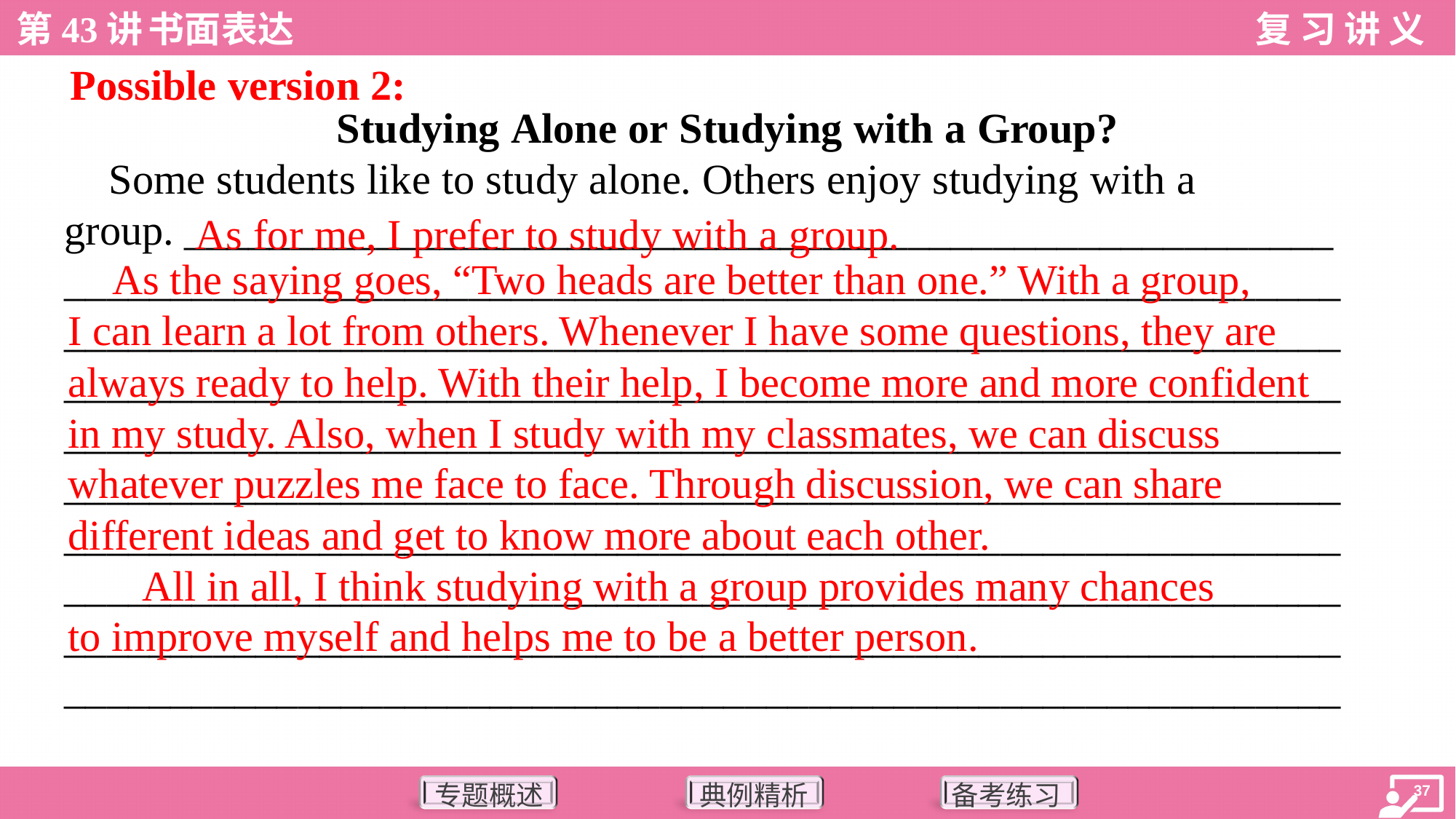

Possible version 2:
Studying Alone or Studying with a Group?
    Some students like to study alone. Others enjoy studying with a
group. ______________________________________________________
____________________________________________________________
____________________________________________________________
____________________________________________________________
____________________________________________________________
____________________________________________________________
____________________________________________________________
____________________________________________________________
____________________________________________________________
____________________________________________________________

As for me, I prefer to study with a group.
    As the saying goes, “Two heads are better than one.” With a group,
I can learn a lot from others. Whenever I have some questions, they are
always ready to help. With their help, I become more and more confident
in my study. Also, when I study with my classmates, we can discuss
whatever puzzles me face to face. Through discussion, we can share
different ideas and get to know more about each other.
       All in all, I think studying with a group provides many chances
to improve myself and helps me to be a better person.